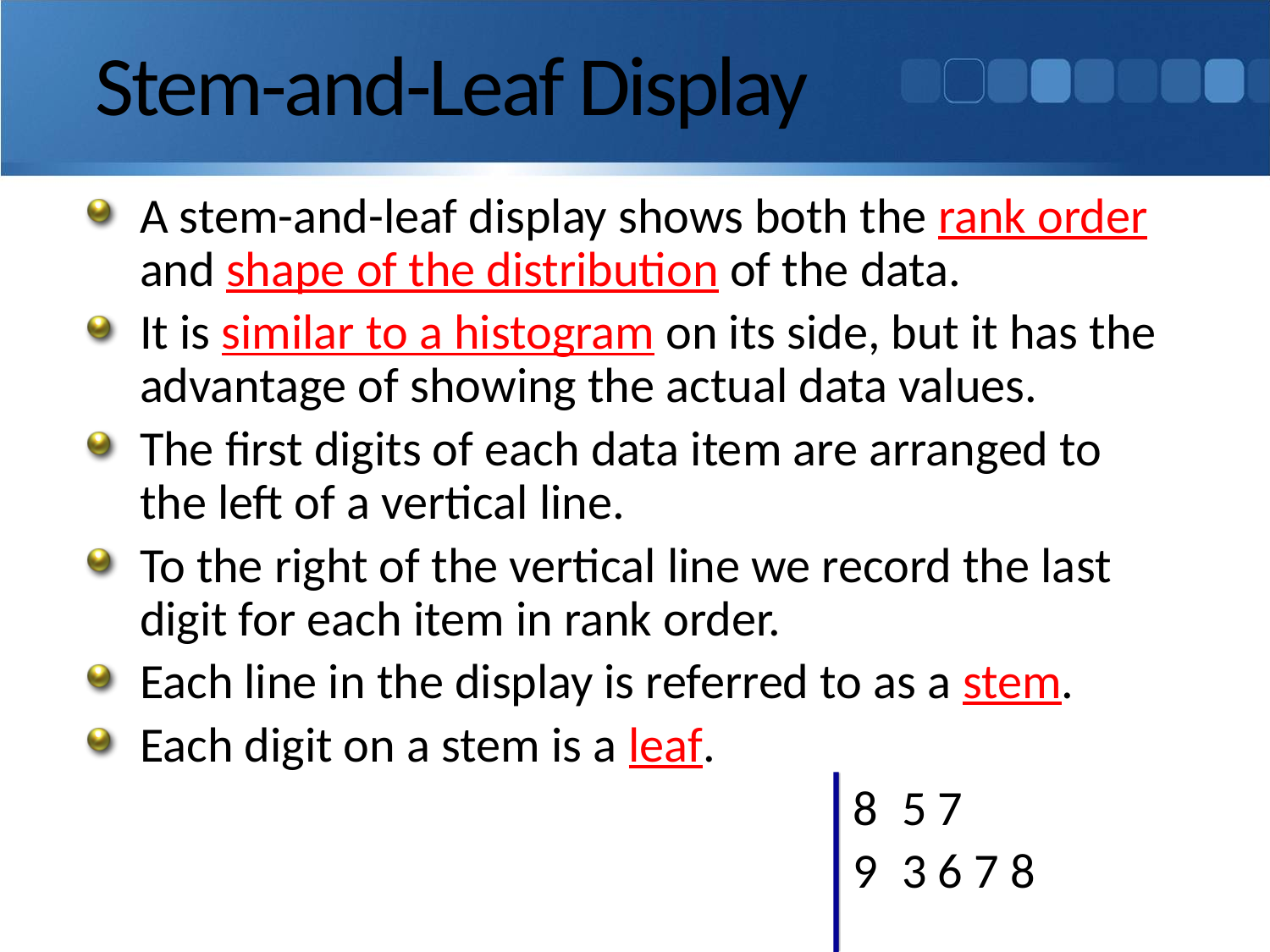

# Stem-and-Leaf Display
A stem-and-leaf display shows both the rank order and shape of the distribution of the data.
It is similar to a histogram on its side, but it has the advantage of showing the actual data values.
The first digits of each data item are arranged to the left of a vertical line.
To the right of the vertical line we record the last digit for each item in rank order.
Each line in the display is referred to as a stem.
Each digit on a stem is a leaf.
						       8	5 7
						       9	3 6 7 8